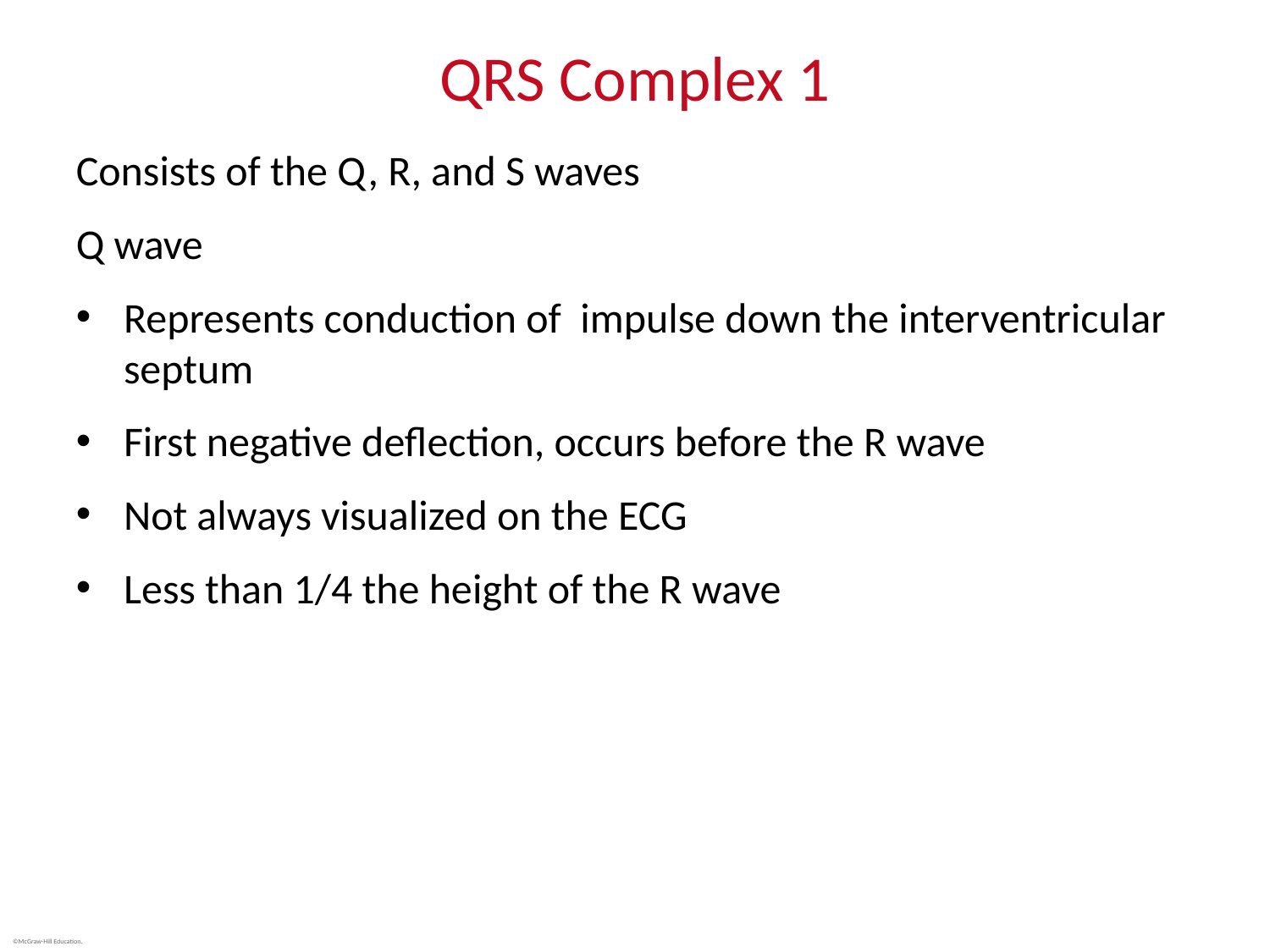

# QRS Complex 1
Consists of the Q, R, and S waves
Q wave
Represents conduction of  impulse down the interventricular septum
First negative deflection, occurs before the R wave
Not always visualized on the ECG
Less than 1/4 the height of the R wave